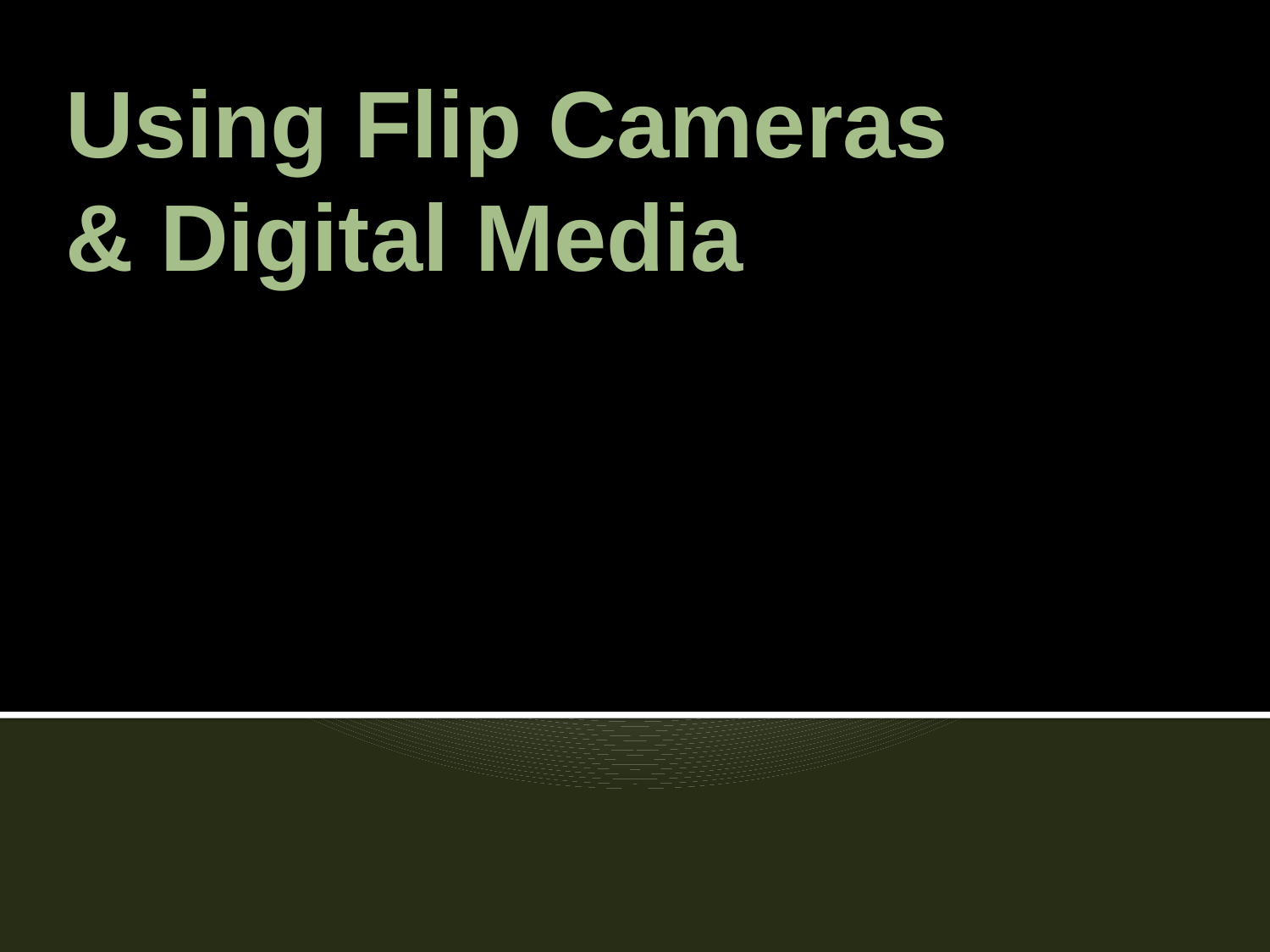

# Using Flip Cameras & Digital Media